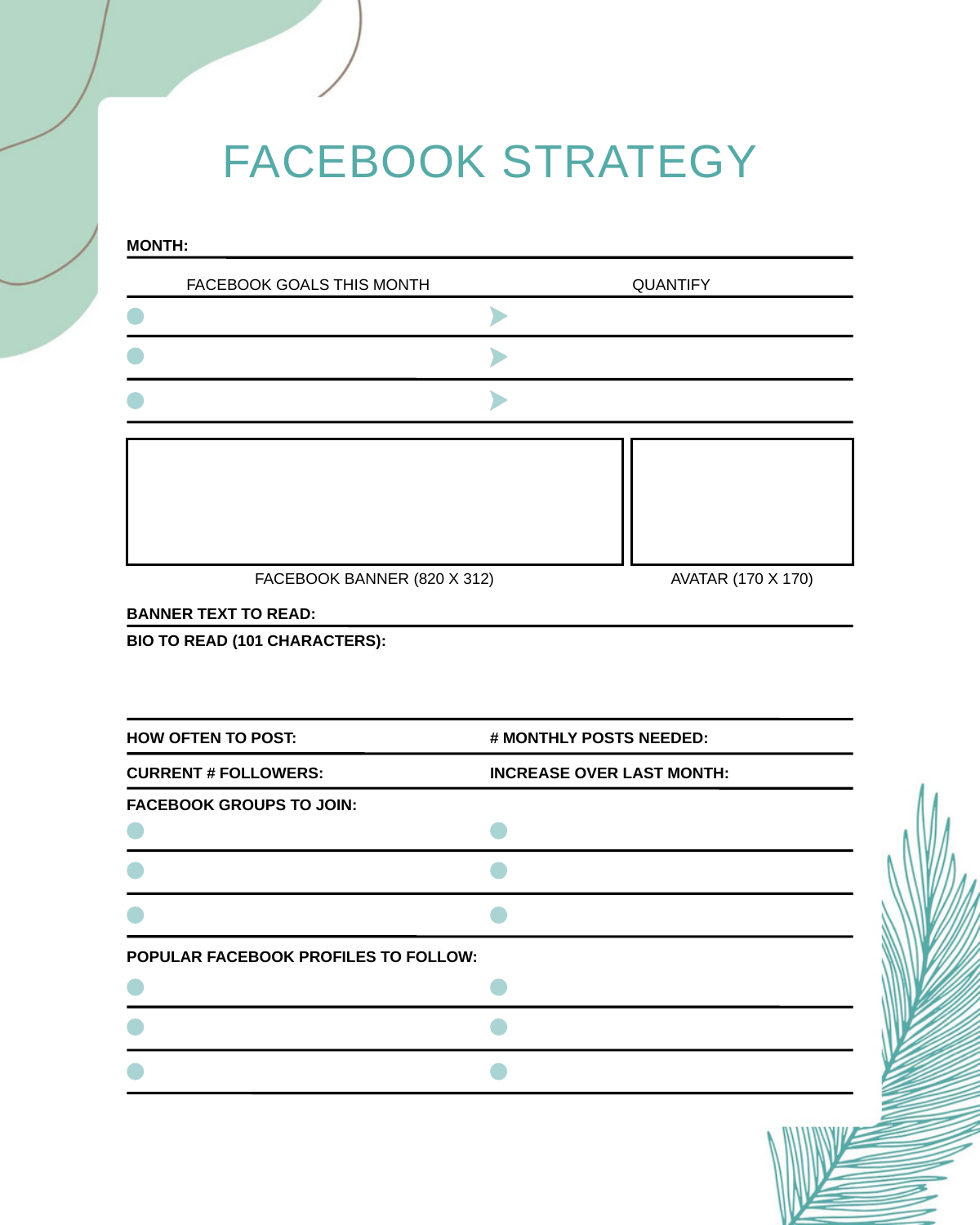

FACEBOOK STRATEGY
MONTH:

FACEBOOK GOALS THIS MONTH
QUANTIFY

FACEBOOK BANNER (820 X 312)
AVATAR (170 X 170)
BANNER TEXT TO READ:

BIO TO READ (101 CHARACTERS):

HOW OFTEN TO POST:
# MONTHLY POSTS NEEDED:

CURRENT # FOLLOWERS:
INCREASE OVER LAST MONTH:

FACEBOOK GROUPS TO JOIN:

POPULAR FACEBOOK PROFILES TO FOLLOW: